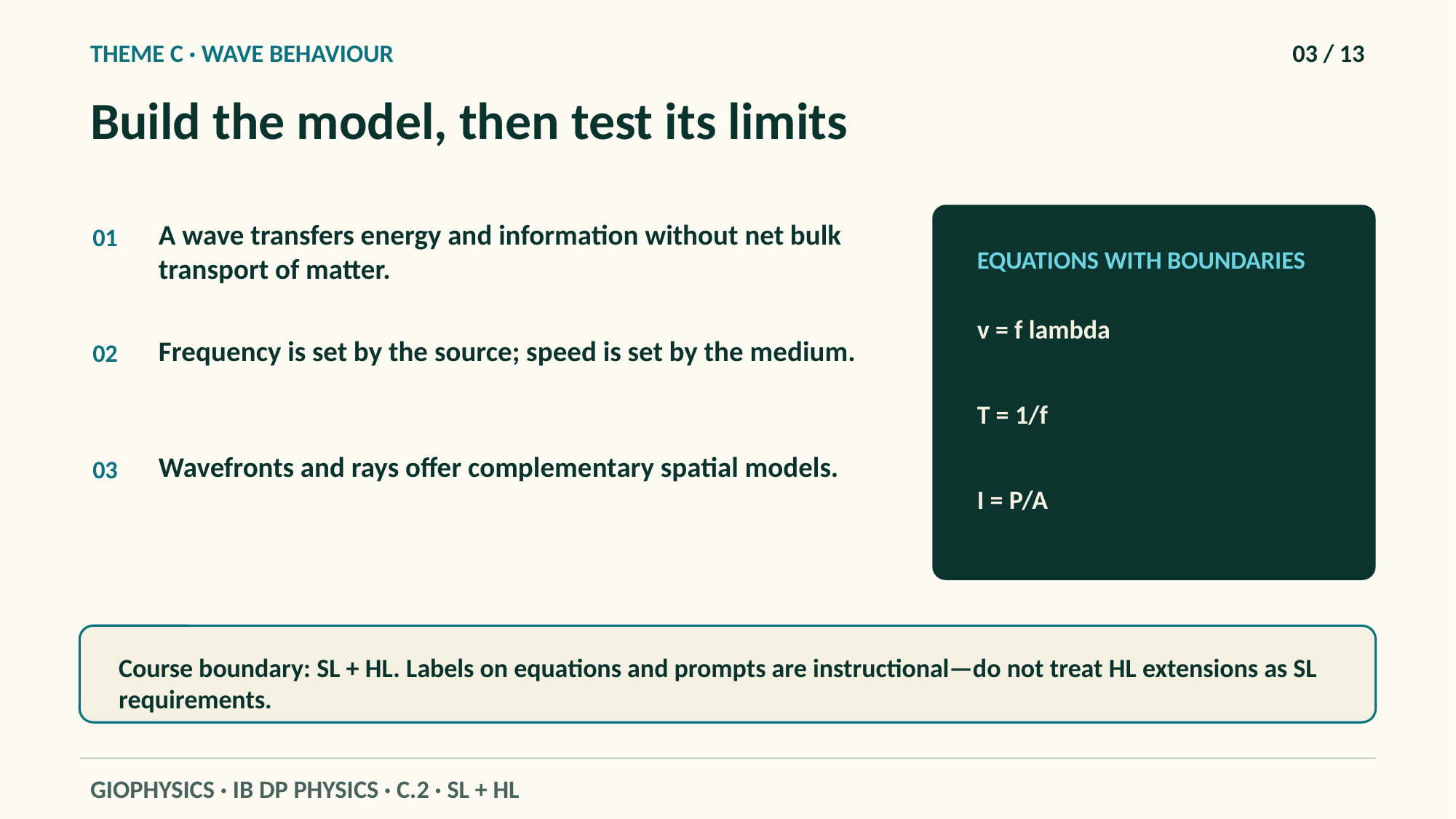

THEME C · WAVE BEHAVIOUR
03 / 13
Build the model, then test its limits

A wave transfers energy and information without net bulk transport of matter.
01
EQUATIONS WITH BOUNDARIES
v = f lambda
Frequency is set by the source; speed is set by the medium.
02
T = 1/f
Wavefronts and rays offer complementary spatial models.
03
I = P/A

Course boundary: SL + HL. Labels on equations and prompts are instructional—do not treat HL extensions as SL requirements.

GIOPHYSICS · IB DP PHYSICS · C.2 · SL + HL